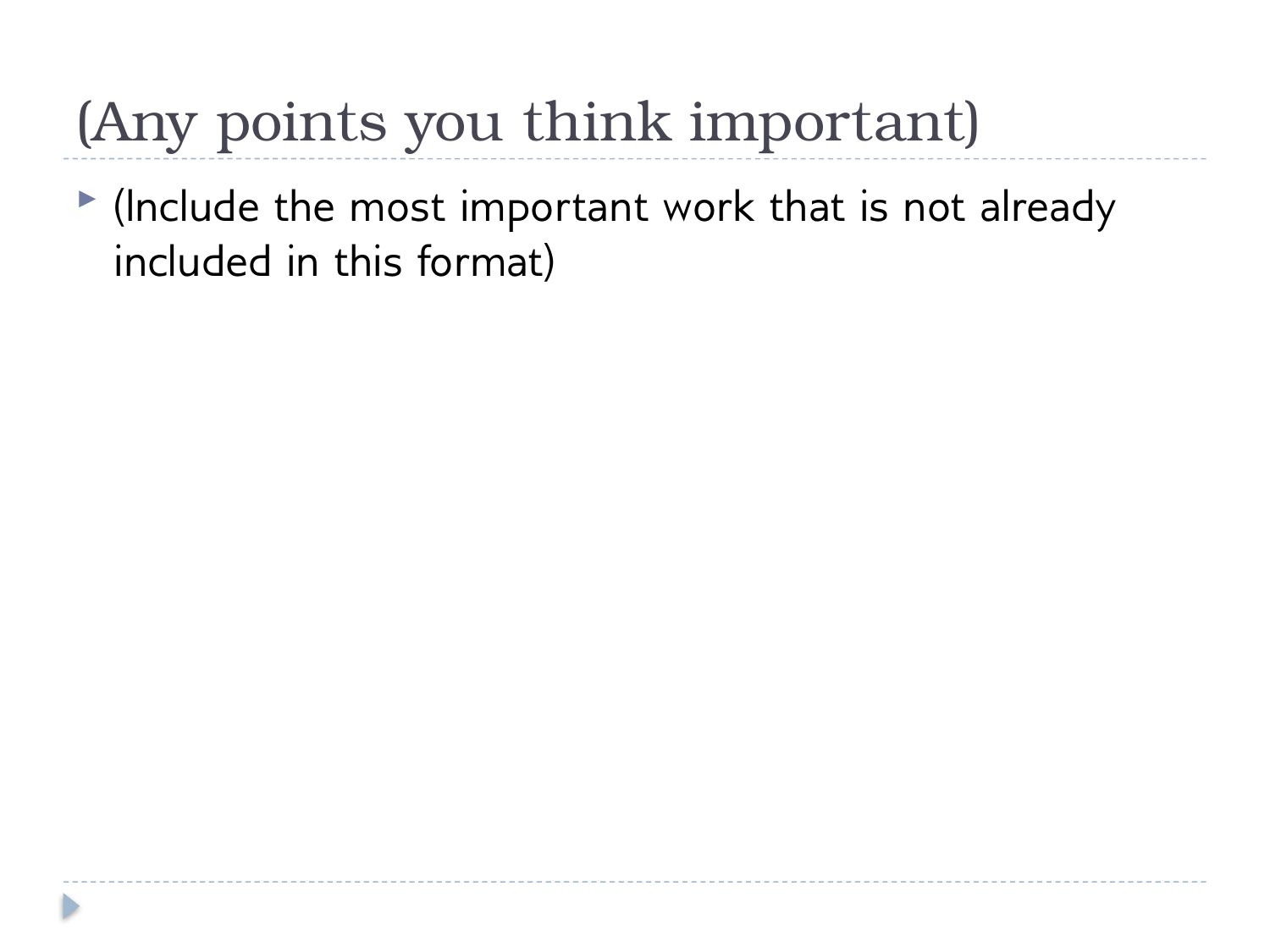

# (Any points you think important)
(Include the most important work that is not already included in this format)